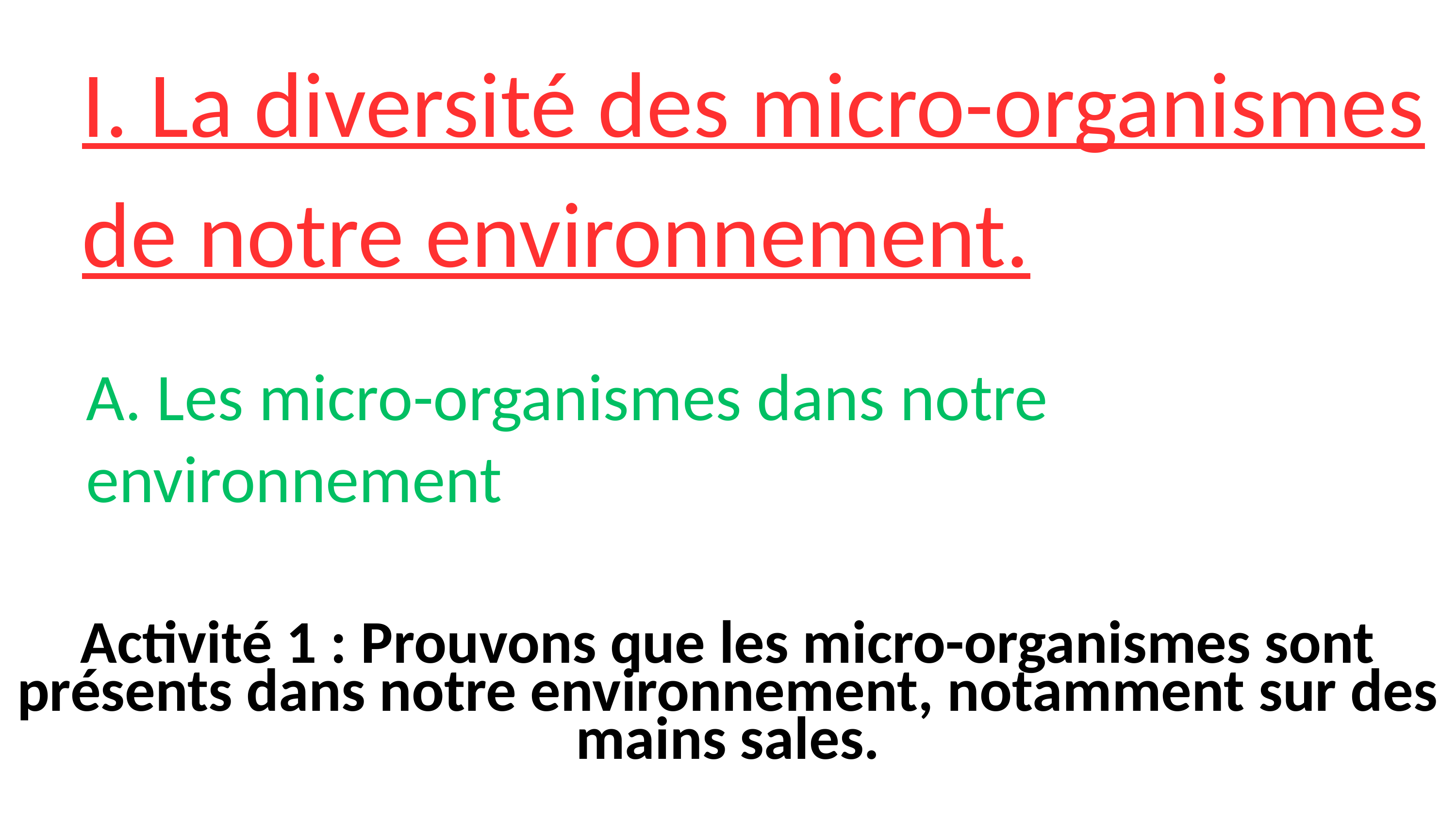

I. La diversité des micro-organismes de notre environnement.
A. Les micro-organismes dans notre environnement
Activité 1 : Prouvons que les micro-organismes sont présents dans notre environnement, notamment sur des mains sales.